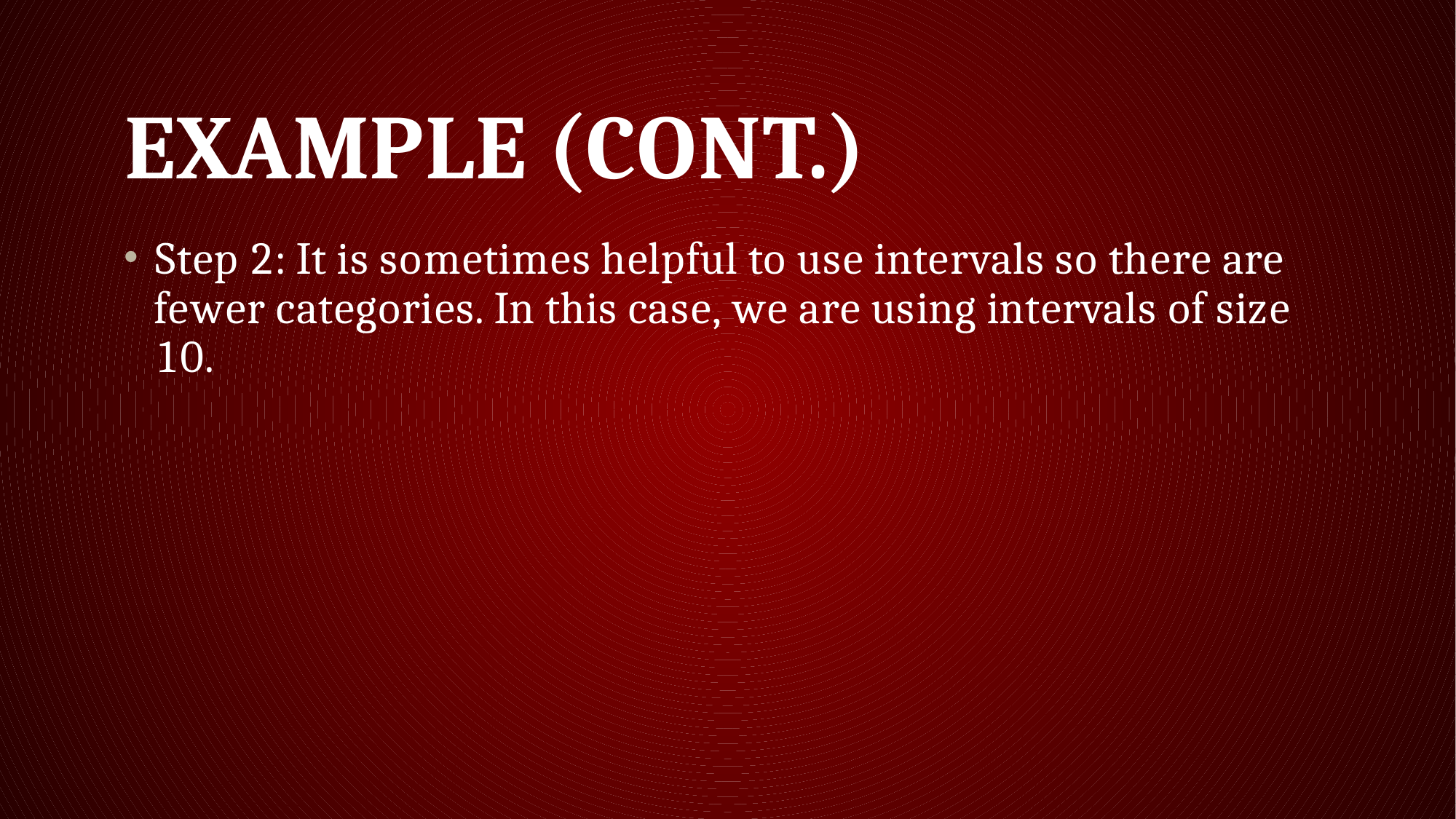

# Example (cont.)
Step 2: It is sometimes helpful to use intervals so there are fewer categories. In this case, we are using intervals of size 10.